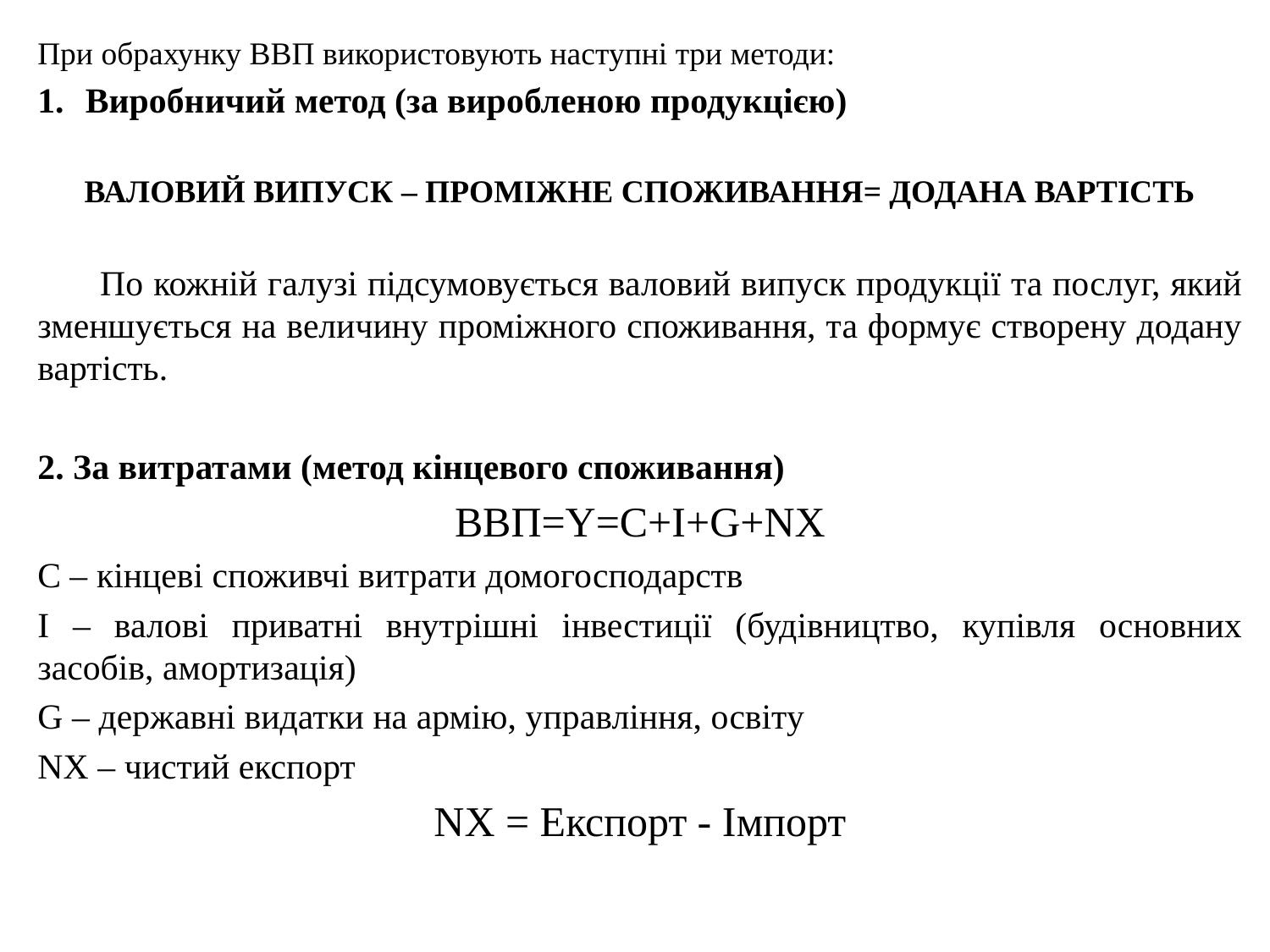

При обрахунку ВВП використовують наступні три методи:
Виробничий метод (за виробленою продукцією)

ВАЛОВИЙ ВИПУСК – ПРОМІЖНЕ СПОЖИВАННЯ= ДОДАНА ВАРТІСТЬ

По кожній галузі підсумовується валовий випуск продукції та послуг, який зменшується на величину проміжного споживання, та формує створену додану вартість.

2. За витратами (метод кінцевого споживання)
ВВП=Y=C+I+G+NX
C – кінцеві споживчі витрати домогосподарств
I – валові приватні внутрішні інвестиції (будівництво, купівля основних засобів, амортизація)
G – державні видатки на армію, управління, освіту
NX – чистий експорт
NX = Експорт - Імпорт